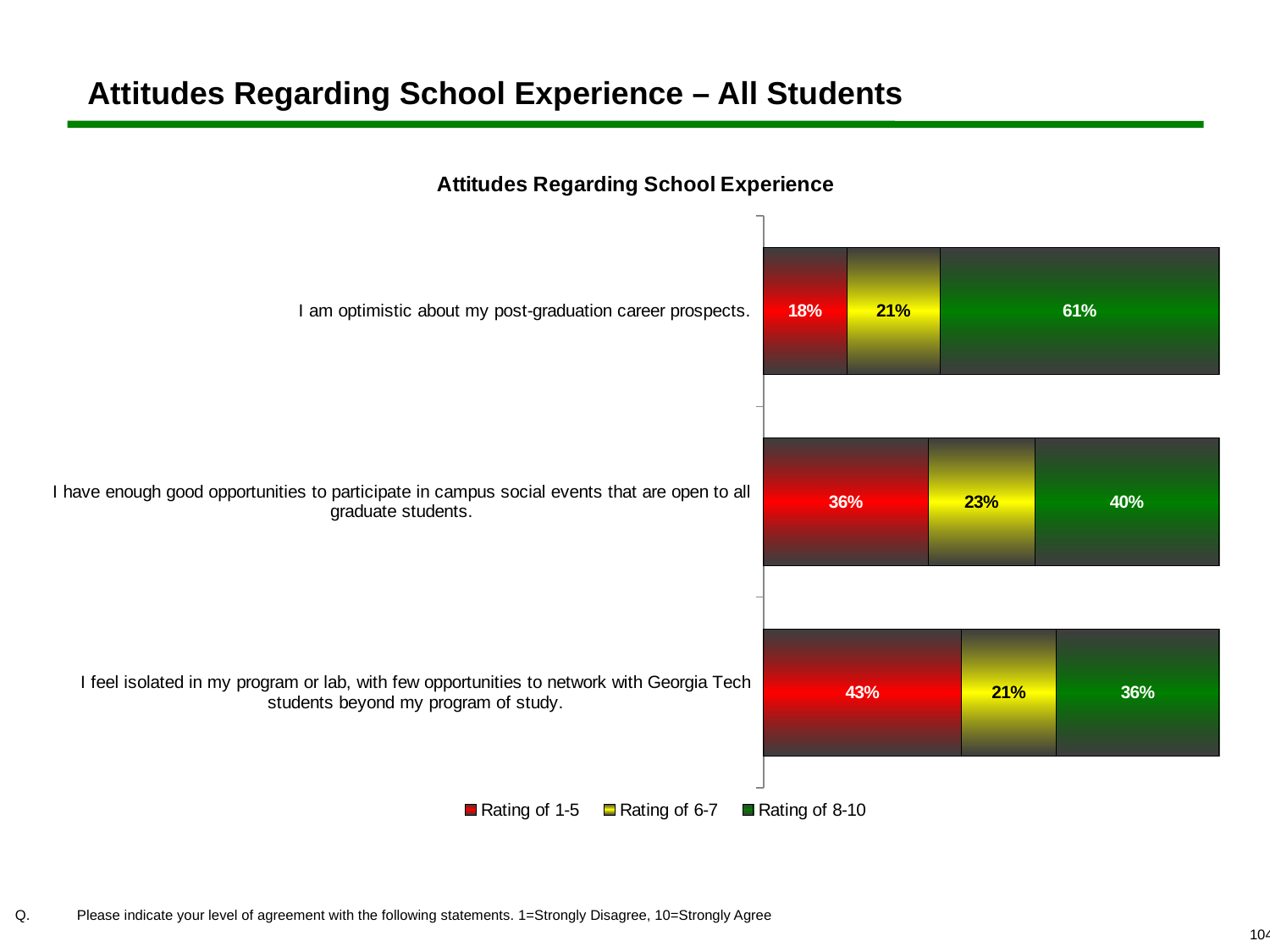

# Attitudes Regarding School Experience – All Students

### Chart: Attitudes Regarding School Experience

| Category | Rating of 1-5 | Rating of 6-7 | Rating of 8-10 |
|---|---|---|---|
| I am optimistic about my post-graduation career prospects. | 0.18311607697082558 | 0.20546244568590938 | 0.611421477343265 |
| I have enough good opportunities to participate in campus social events that are open to all graduate students. | 0.36211031175059955 | 0.23341326938449242 | 0.4044764188649081 |
| I feel isolated in my program or lab, with few opportunities to network with Georgia Tech students beyond my program of study. | 0.434654919236417 | 0.20851688693098386 | 0.3568281938325991 |
 	Please indicate your level of agreement with the following statements. 1=Strongly Disagree, 10=Strongly Agree